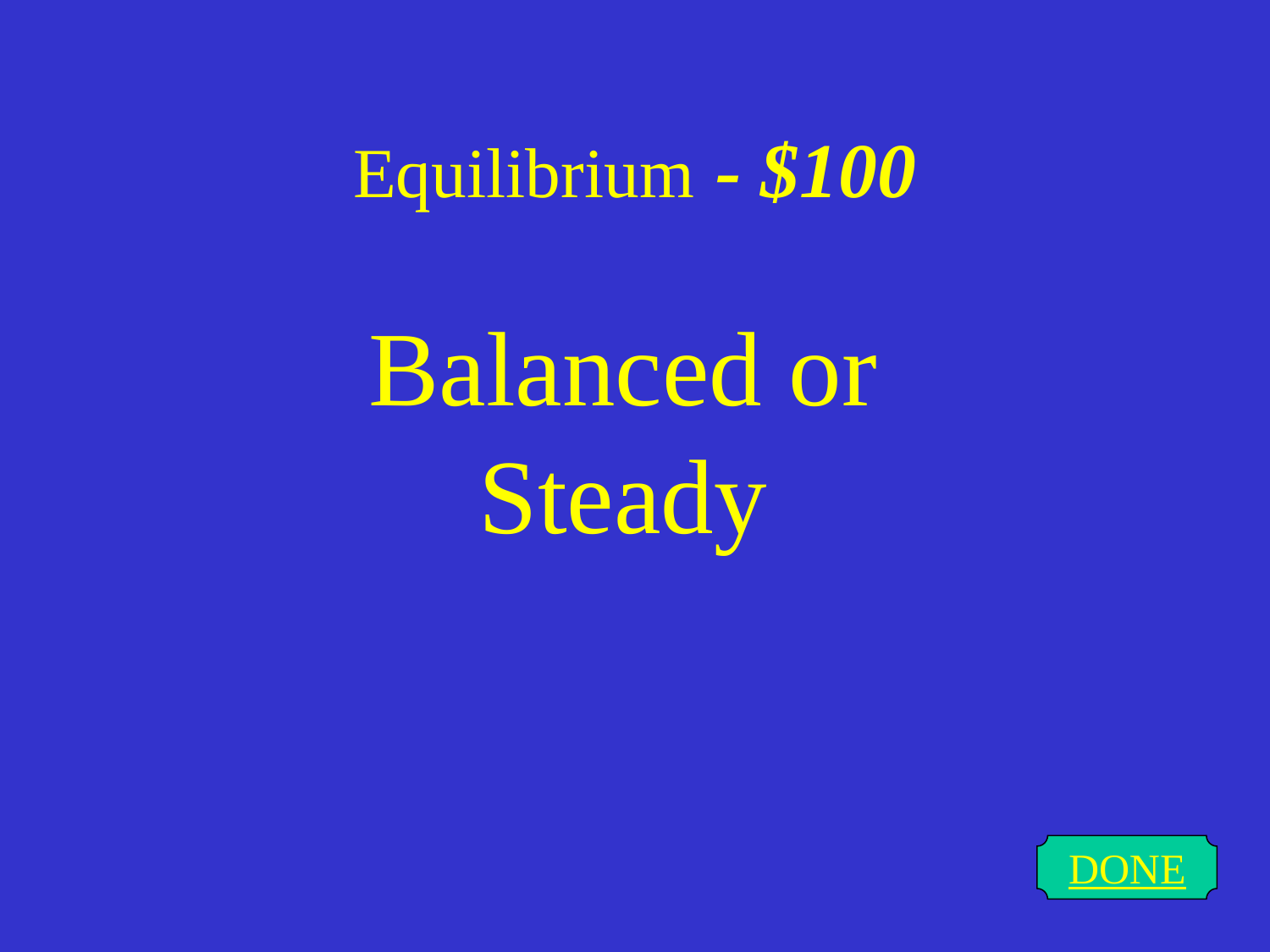

# Equilibrium - $100
Balanced or Steady

DONE